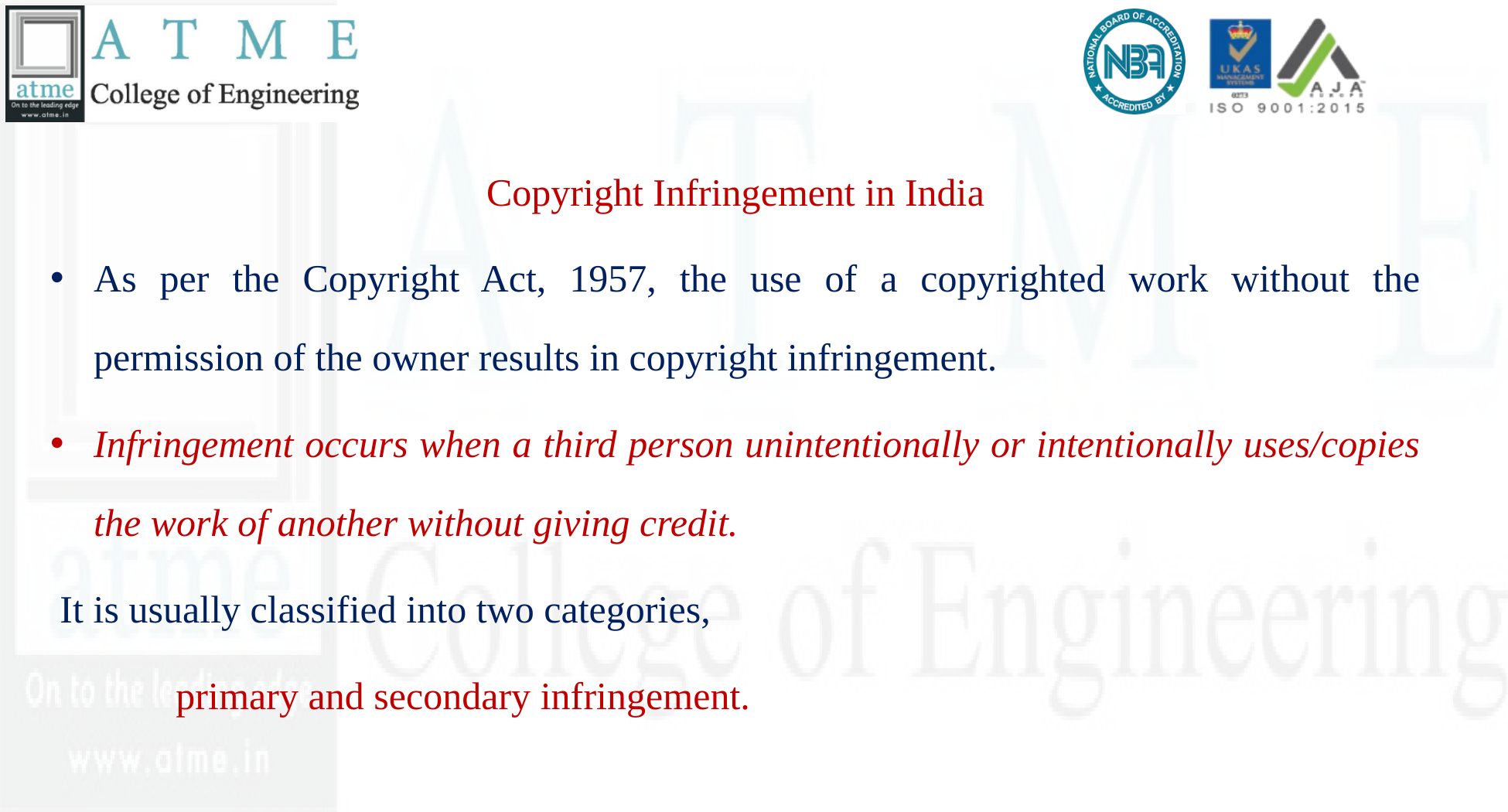

#
Copyright Infringement in India
As per the Copyright Act, 1957, the use of a copyrighted work without the permission of the owner results in copyright infringement.
Infringement occurs when a third person unintentionally or intentionally uses/copies the work of another without giving credit.
 It is usually classified into two categories,
	 primary and secondary infringement.